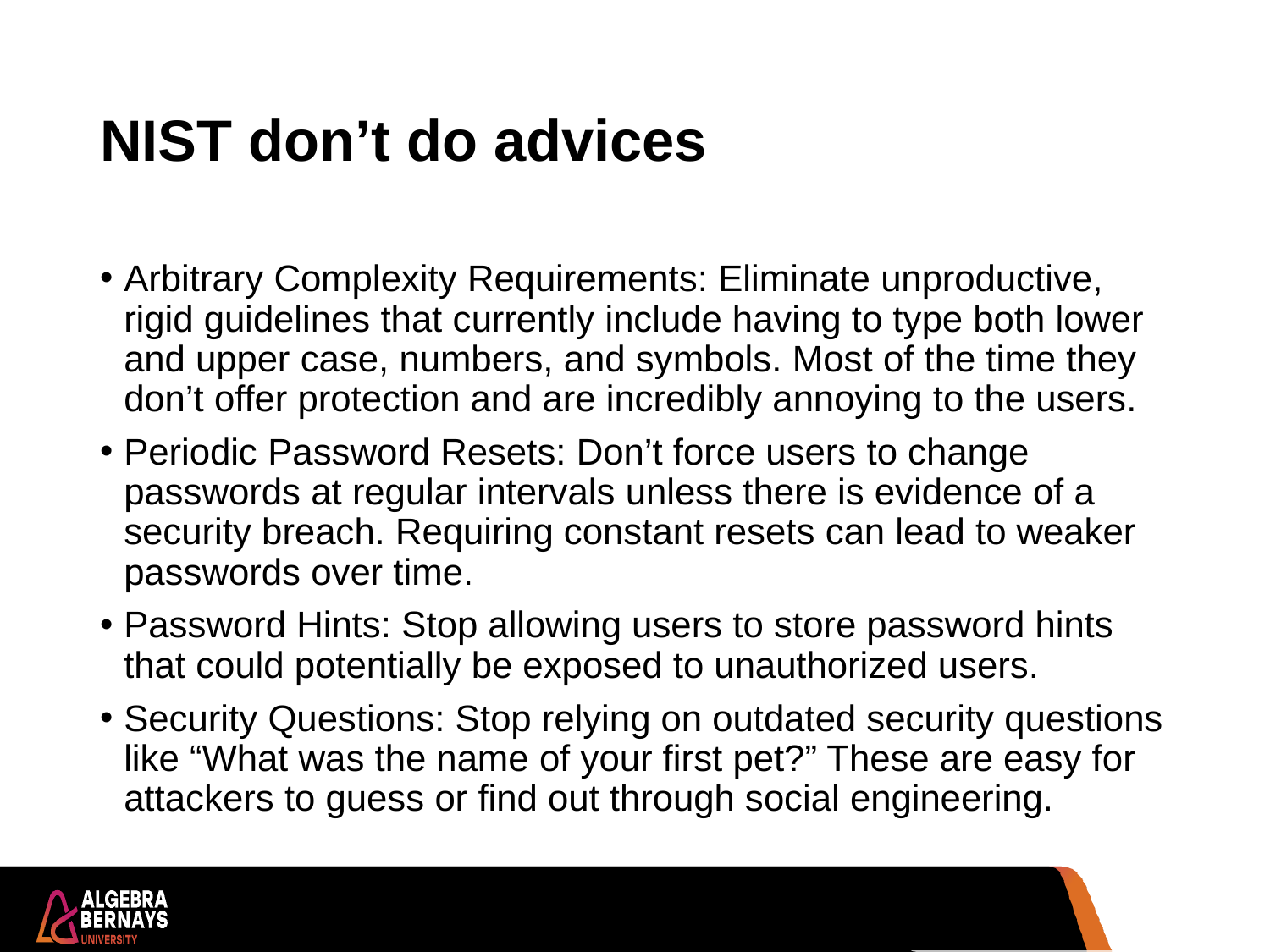

# NIST don’t do advices
Arbitrary Complexity Requirements: Eliminate unproductive, rigid guidelines that currently include having to type both lower and upper case, numbers, and symbols. Most of the time they don’t offer protection and are incredibly annoying to the users.
Periodic Password Resets: Don’t force users to change passwords at regular intervals unless there is evidence of a security breach. Requiring constant resets can lead to weaker passwords over time.
Password Hints: Stop allowing users to store password hints that could potentially be exposed to unauthorized users.
Security Questions: Stop relying on outdated security questions like “What was the name of your first pet?” These are easy for attackers to guess or find out through social engineering.